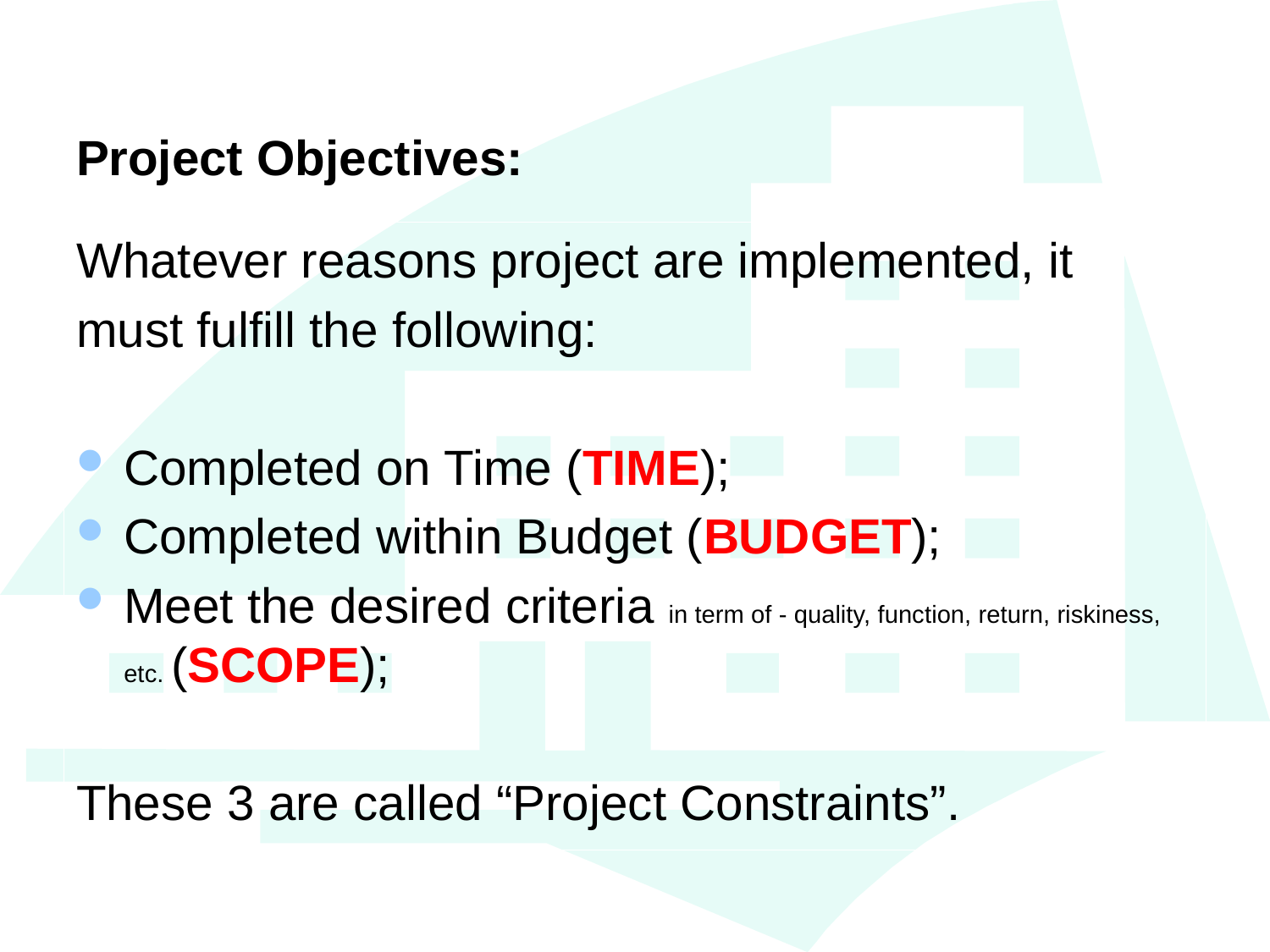

# Project Objectives:
Whatever reasons project are implemented, it
must fulfill the following:

Completed on Time (TIME);
Completed within Budget (BUDGET);
Meet the desired criteria in term of - quality, function, return, riskiness,    etc. (SCOPE);

These 3 are called “Project Constraints”.